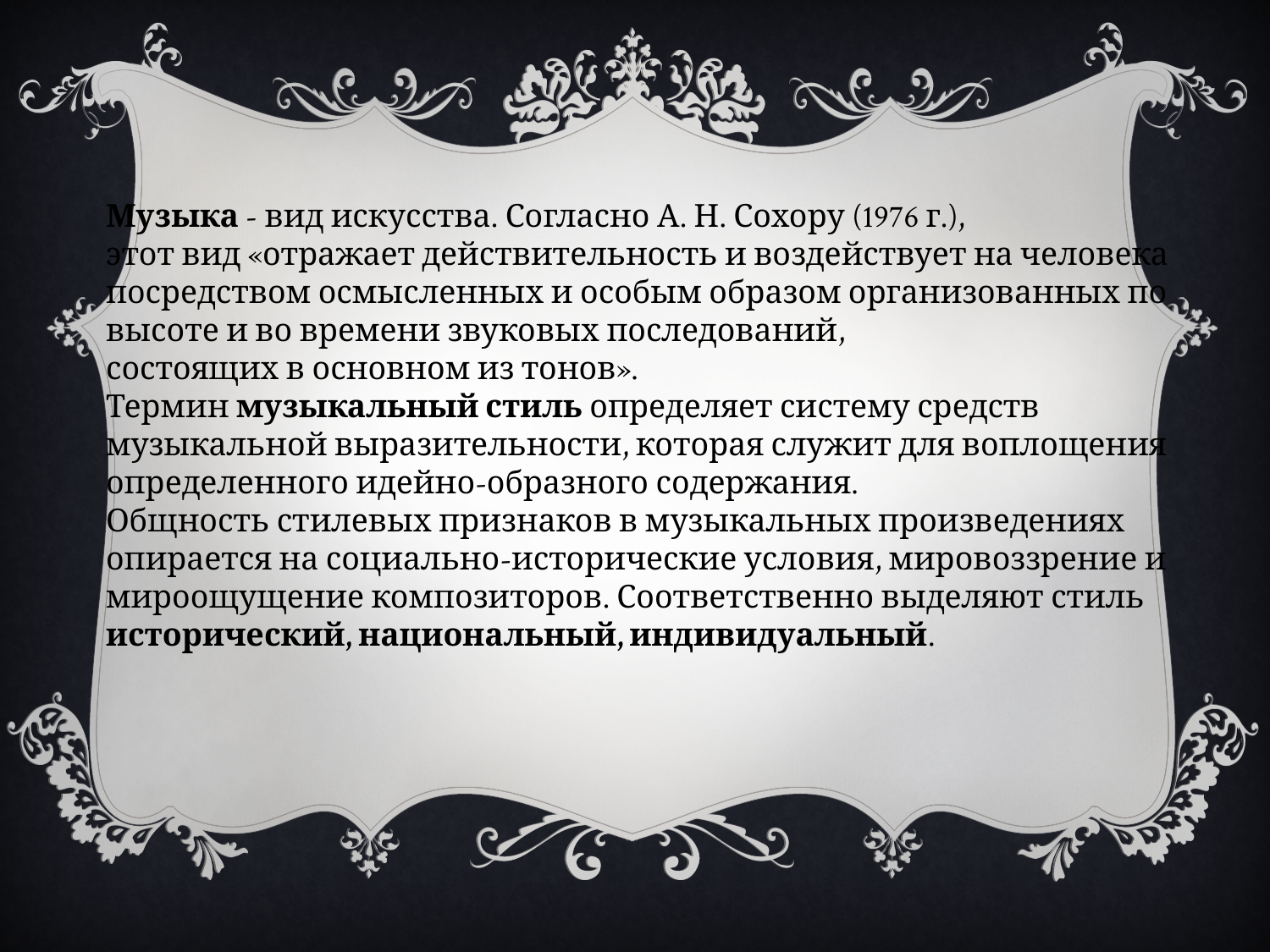

Музыка - вид искусства. Согласно А. Н. Сохору (1976 г.),
этот вид «отражает действительность и воздействует на человека
посредством осмысленных и особым образом организованных по
высоте и во времени звуковых последований,
состоящих в основном из тонов».
Термин музыкальный стиль определяет систему средств
музыкальной выразительности, которая служит для воплощения
определенного идейно-образного содержания.
Общность стилевых признаков в музыкальных произведениях
опирается на социально-исторические условия, мировоззрение и
мироощущение композиторов. Соответственно выделяют стиль
исторический, национальный, индивидуальный.